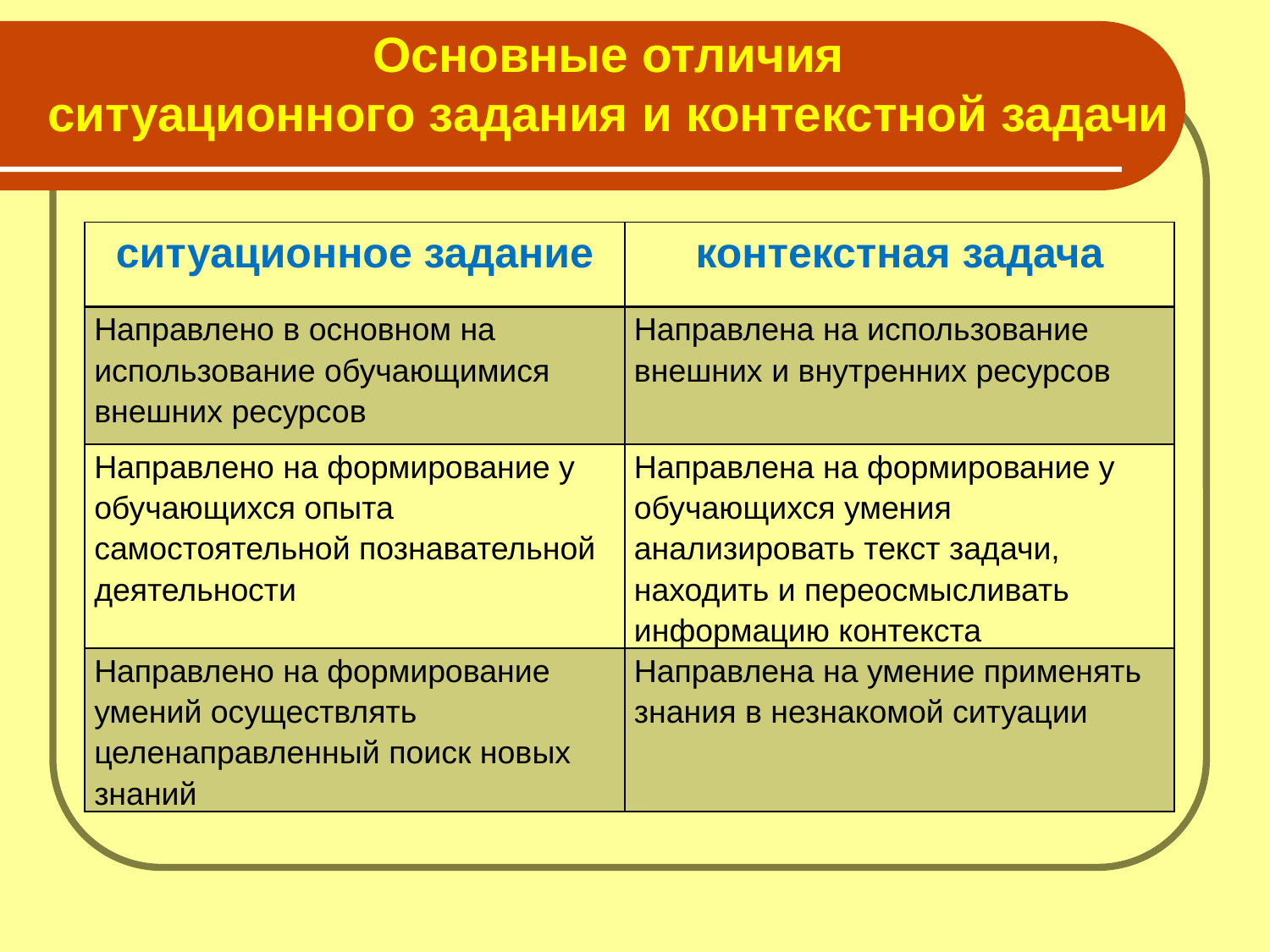

# Основные отличия ситуационного задания и контекстной задачи
| ситуационное задание | контекстная задача |
| --- | --- |
| Направлено в основном на использование обучающимися внешних ресурсов | Направлена на использование внешних и внутренних ресурсов |
| Направлено на формирование у обучающихся опыта самостоятельной познавательной деятельности | Направлена на формирование у обучающихся умения анализировать текст задачи, находить и переосмысливать информацию контекста |
| Направлено на формирование умений осуществлять целенаправленный поиск новых знаний | Направлена на умение применять знания в незнакомой ситуации |